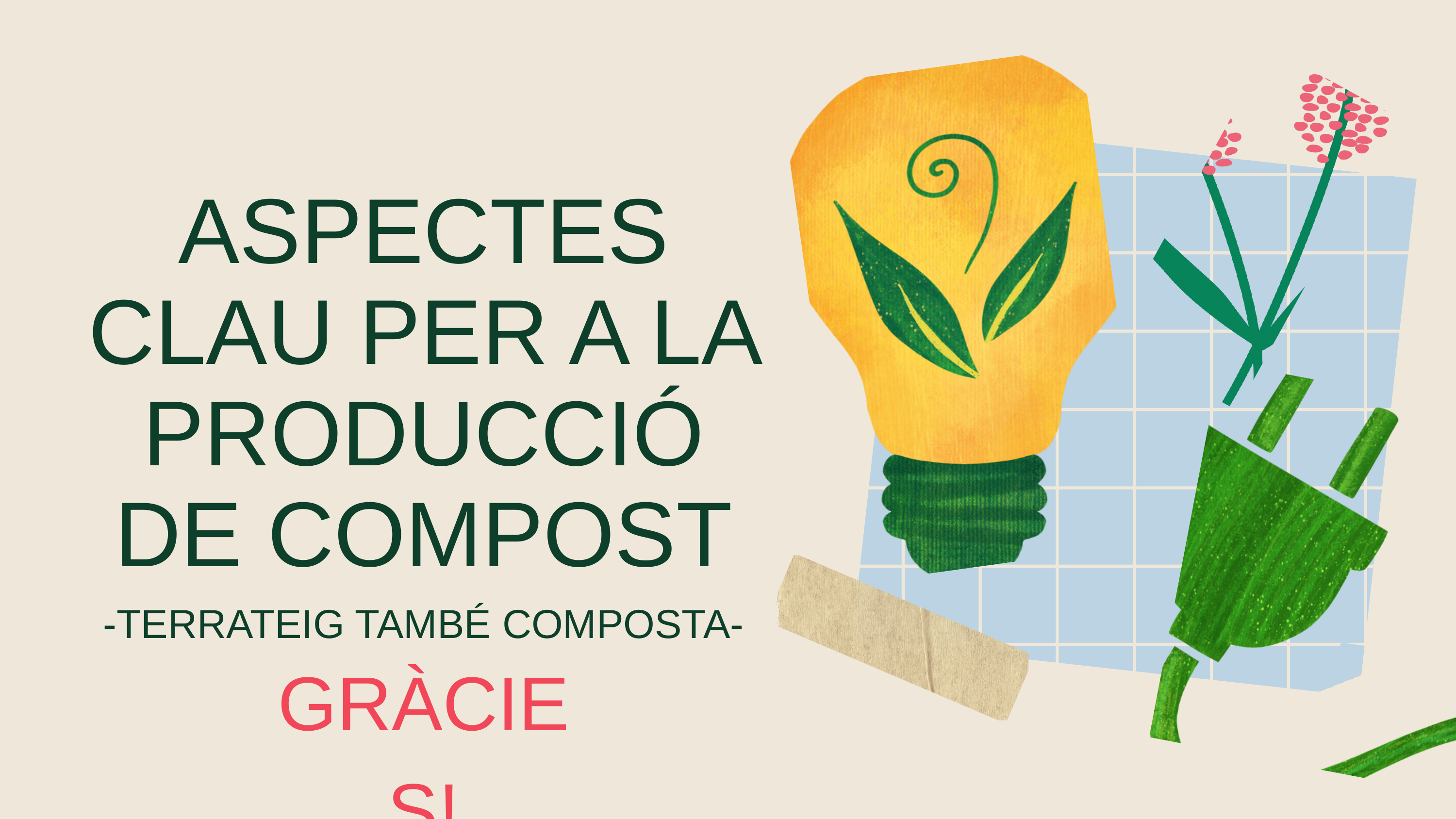

ASPECTES CLAU PER A LA PRODUCCIÓ DE COMPOST
-TERRATEIG TAMBÉ COMPOSTA-

GRÀCIES!